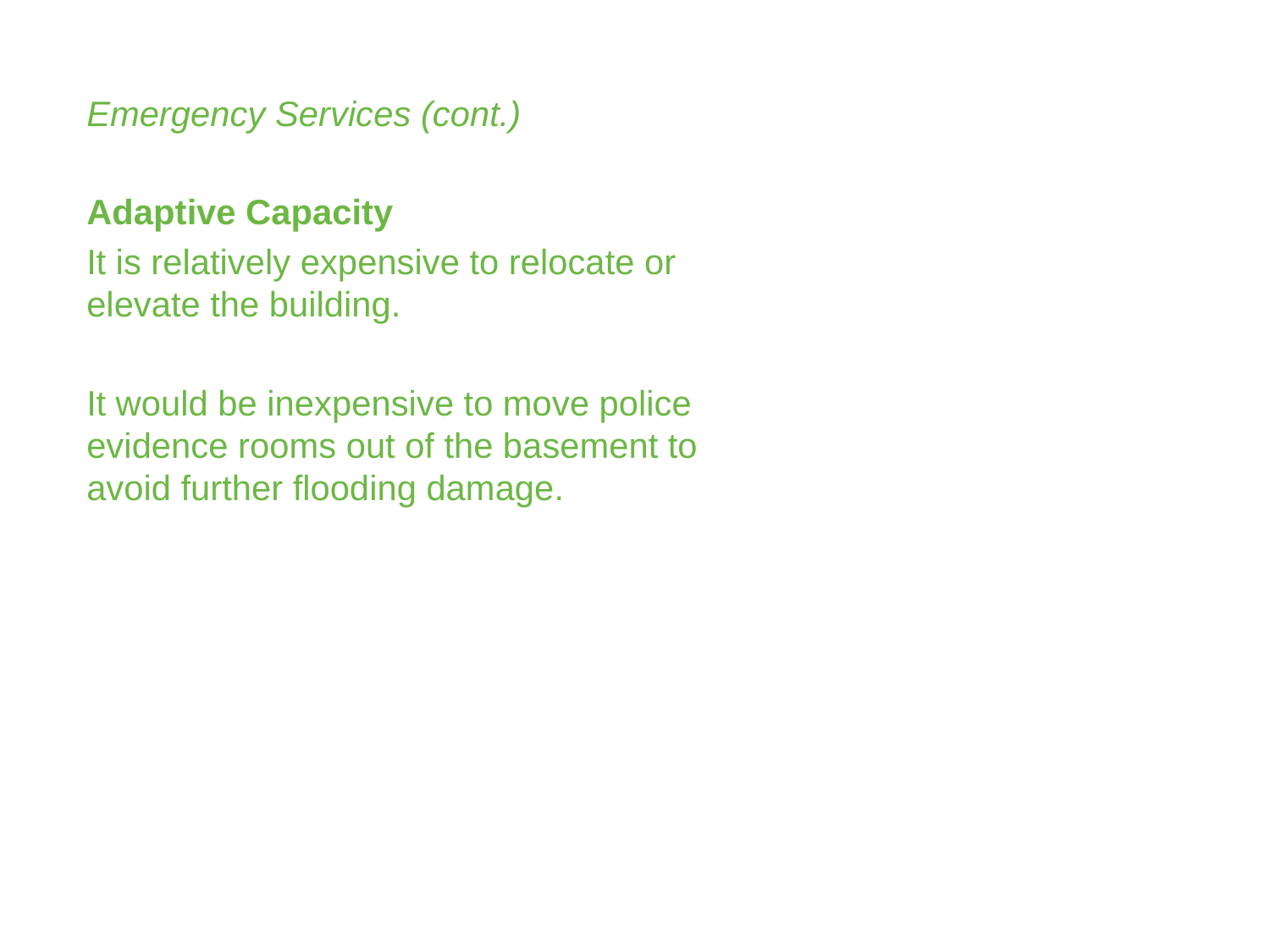

Emergency Services (cont.)

Adaptive Capacity
It is relatively expensive to relocate or elevate the building.

It would be inexpensive to move police evidence rooms out of the basement to avoid further flooding damage.